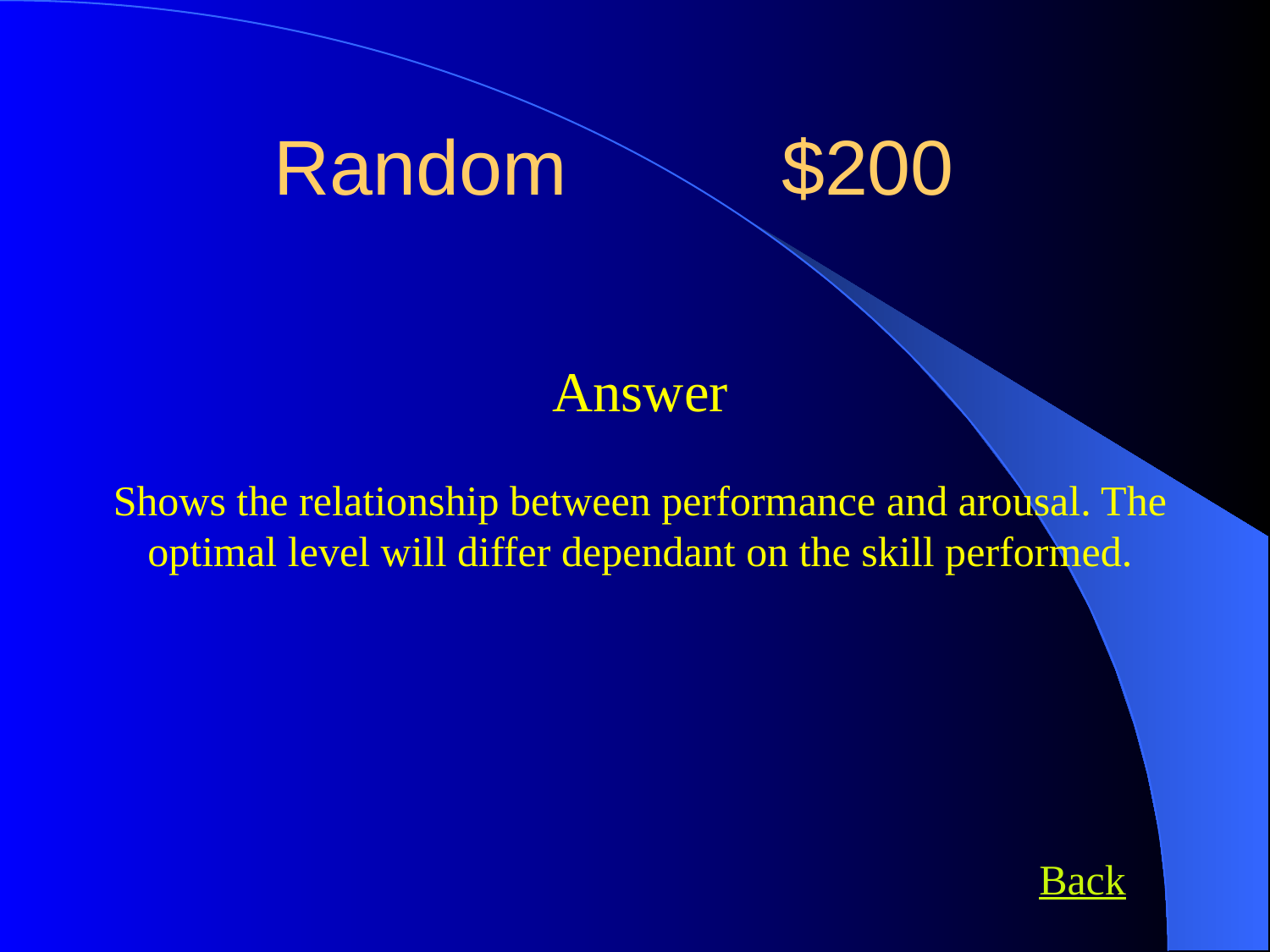

Random 		$200
Answer

Shows the relationship between performance and arousal. The optimal level will differ dependant on the skill performed.

Back